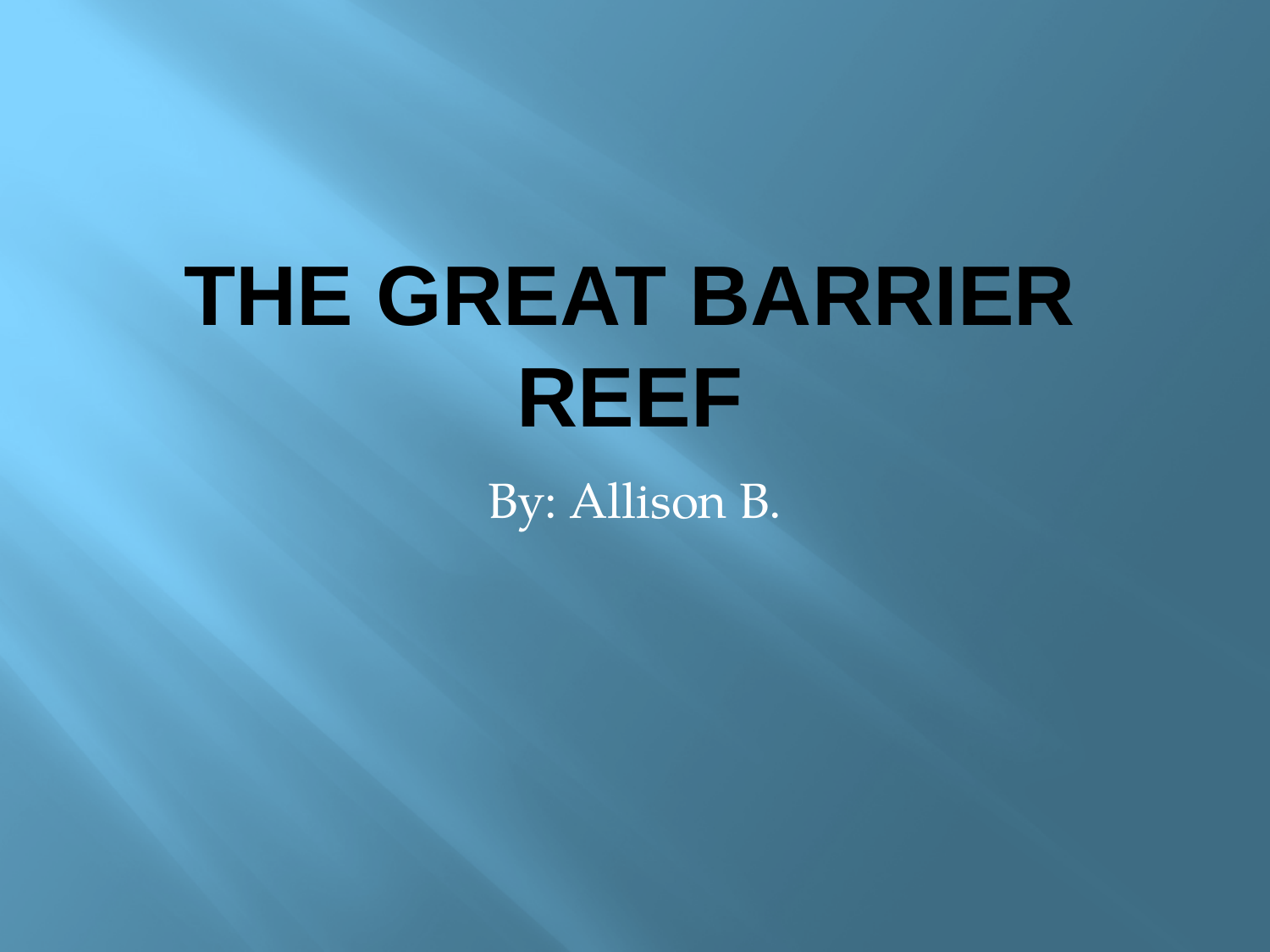

# The Great Barrier Reef
By: Allison B.